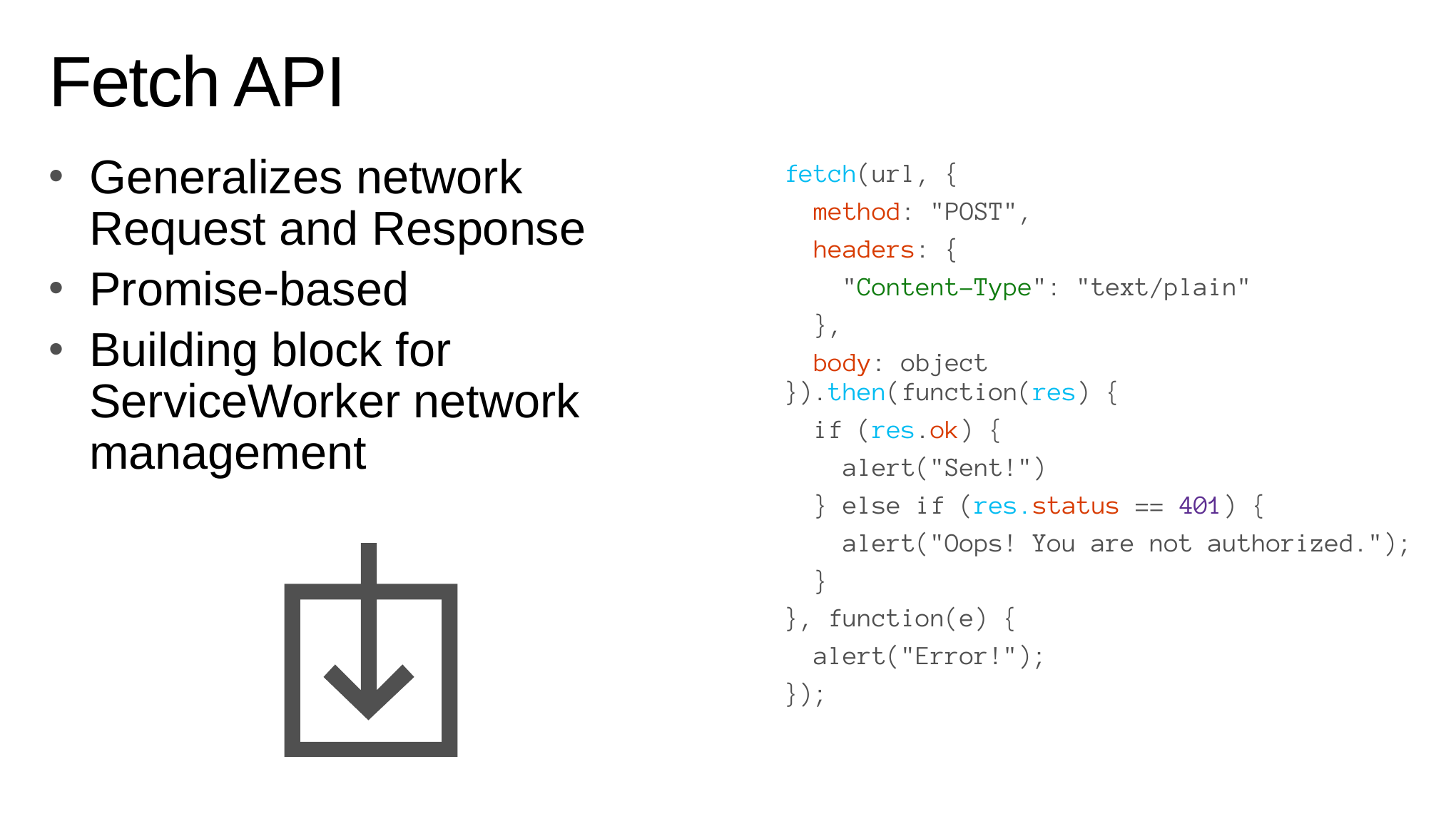

# Fetch API
Generalizes network Request and Response
Promise-based
Building block for ServiceWorker network management

fetch(url, {
  method: "POST",
  headers: {
    "Content-Type": "text/plain"
  },
  body: object
}).then(function(res) {
  if (res.ok) {
    alert("Sent!")
  } else if (res.status == 401) {
    alert("Oops! You are not authorized.");
  }
}, function(e) {
  alert("Error!");
});